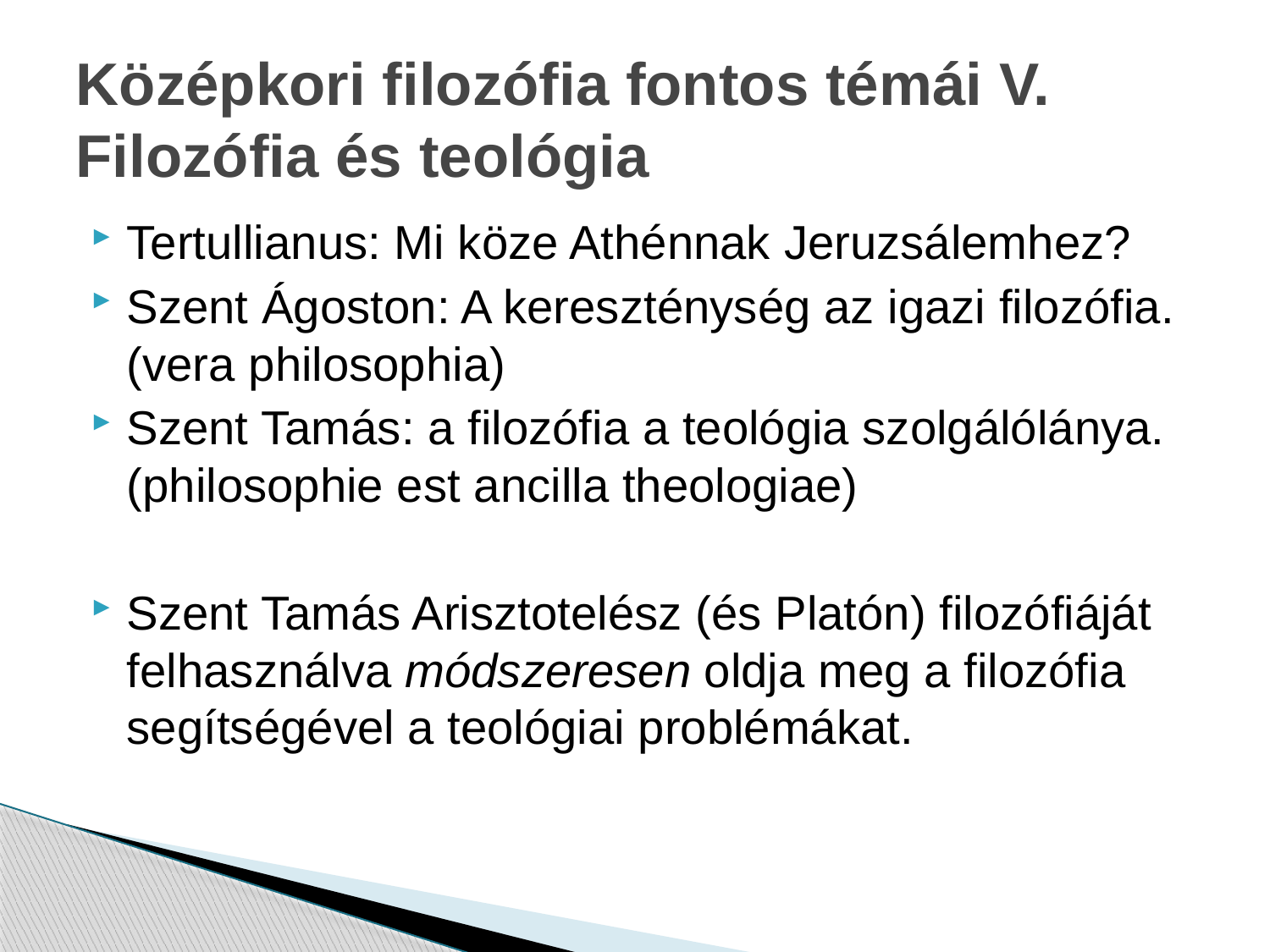

# Középkori filozófia fontos témái V. Filozófia és teológia
Tertullianus: Mi köze Athénnak Jeruzsálemhez?
Szent Ágoston: A kereszténység az igazi filozófia. (vera philosophia)
Szent Tamás: a filozófia a teológia szolgálólánya. (philosophie est ancilla theologiae)

Szent Tamás Arisztotelész (és Platón) filozófiáját felhasználva módszeresen oldja meg a filozófia segítségével a teológiai problémákat.